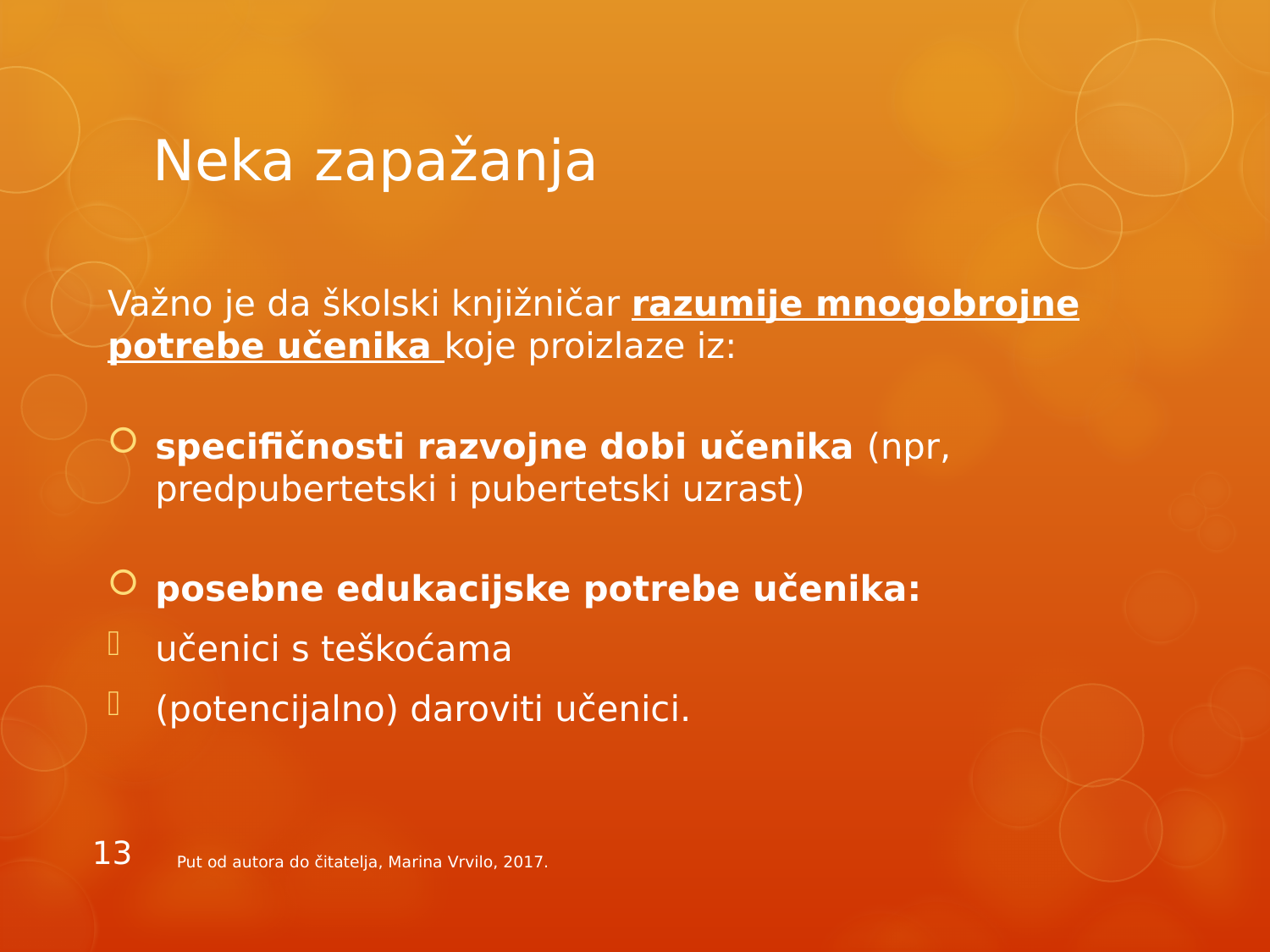

# Neka zapažanja
Važno je da školski knjižničar razumije mnogobrojne potrebe učenika koje proizlaze iz:

specifičnosti razvojne dobi učenika (npr, predpubertetski i pubertetski uzrast)

posebne edukacijske potrebe učenika:
učenici s teškoćama
(potencijalno) daroviti učenici.

13
Put od autora do čitatelja, Marina Vrvilo, 2017.